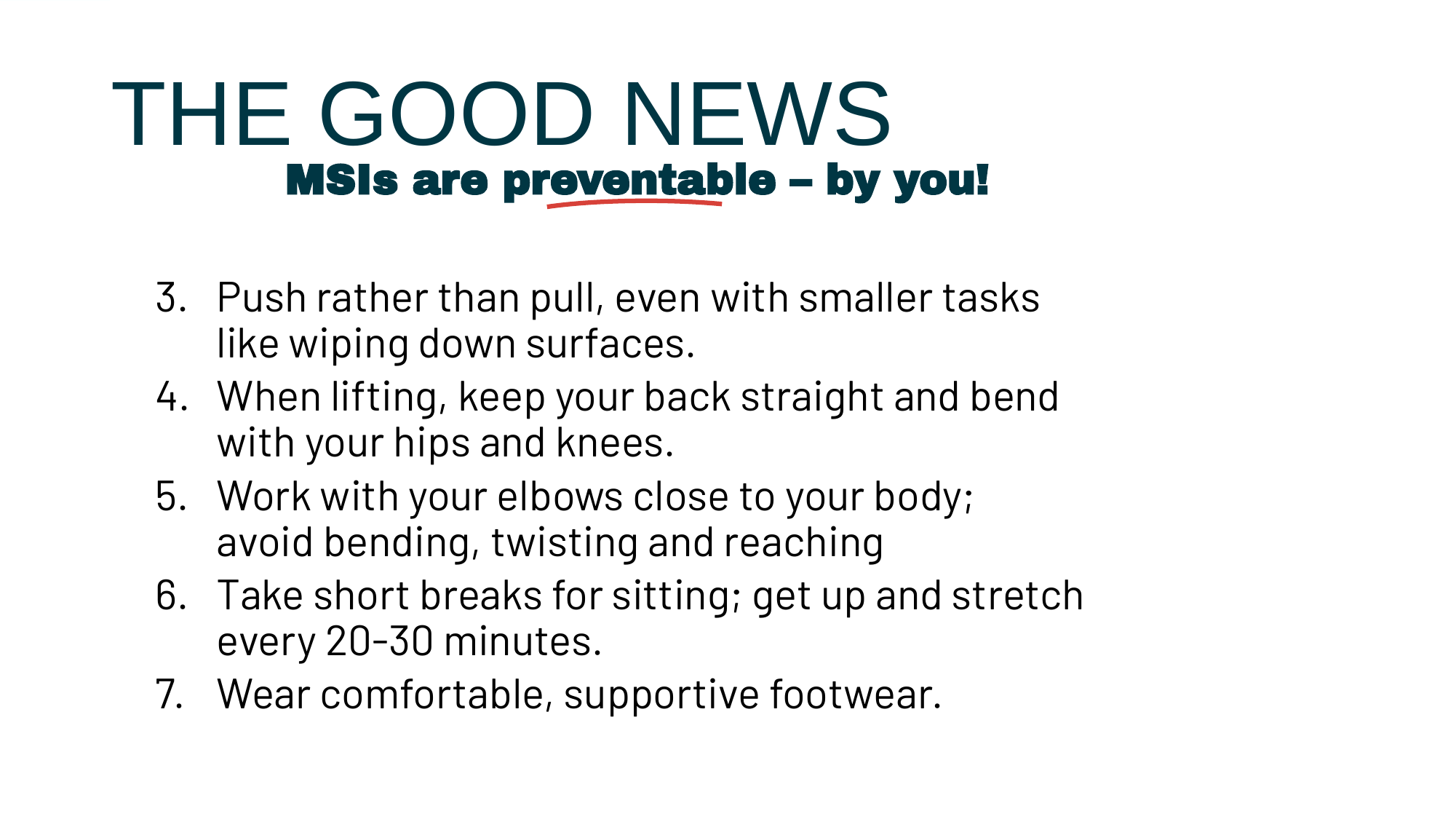

# THE GOOD NEWS
MSIs are preventable – by you!

Push rather than pull, even with smaller tasks like wiping down surfaces.
When lifting, keep your back straight and bend with your hips and knees.
Work with your elbows close to your body;
avoid bending, twisting and reaching
Take short breaks for sitting; get up and stretch every 20-30 minutes.
Wear comfortable, supportive footwear.